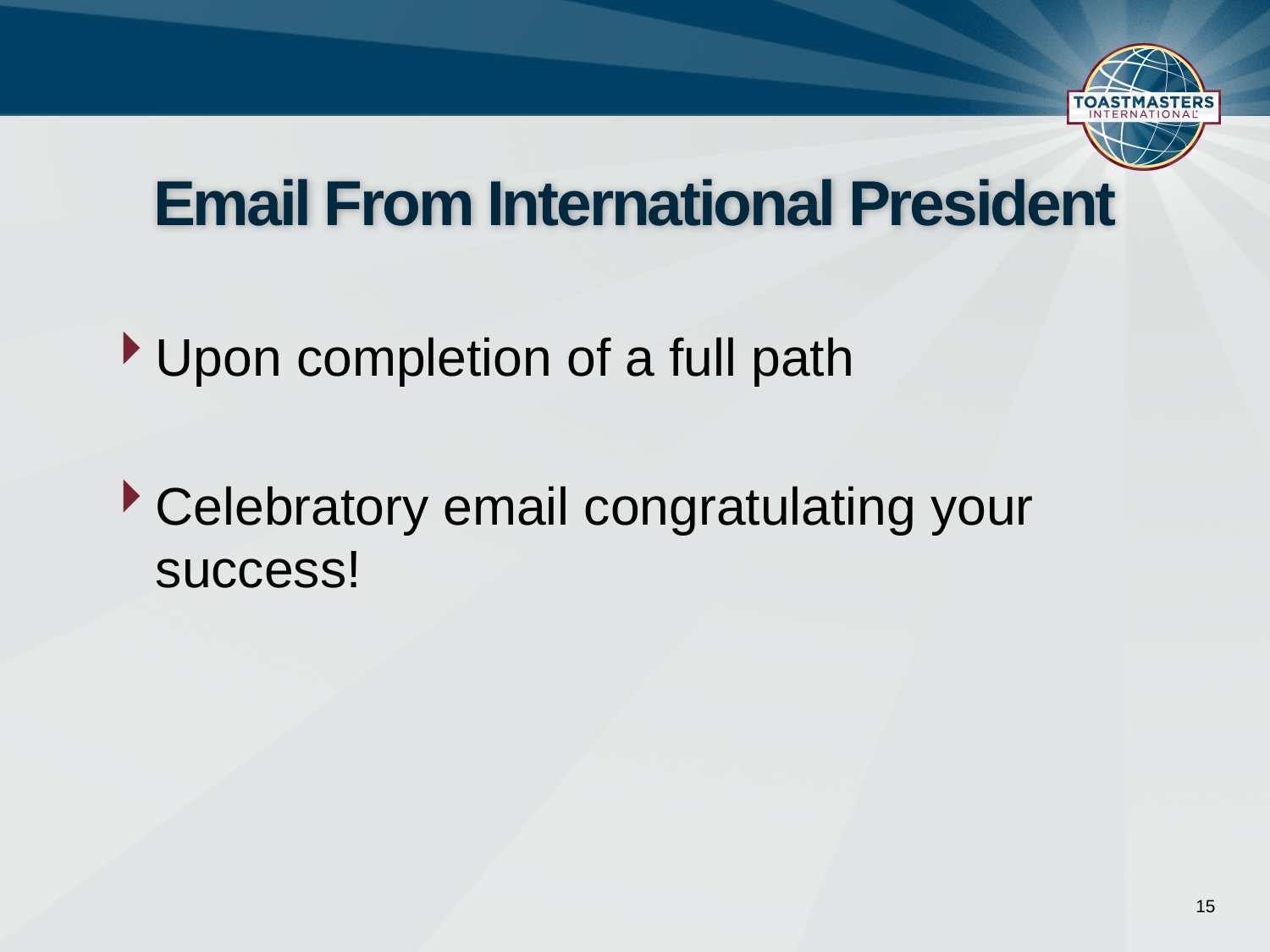

# Email From International President
Upon completion of a full path

Celebratory email congratulating your success!

15